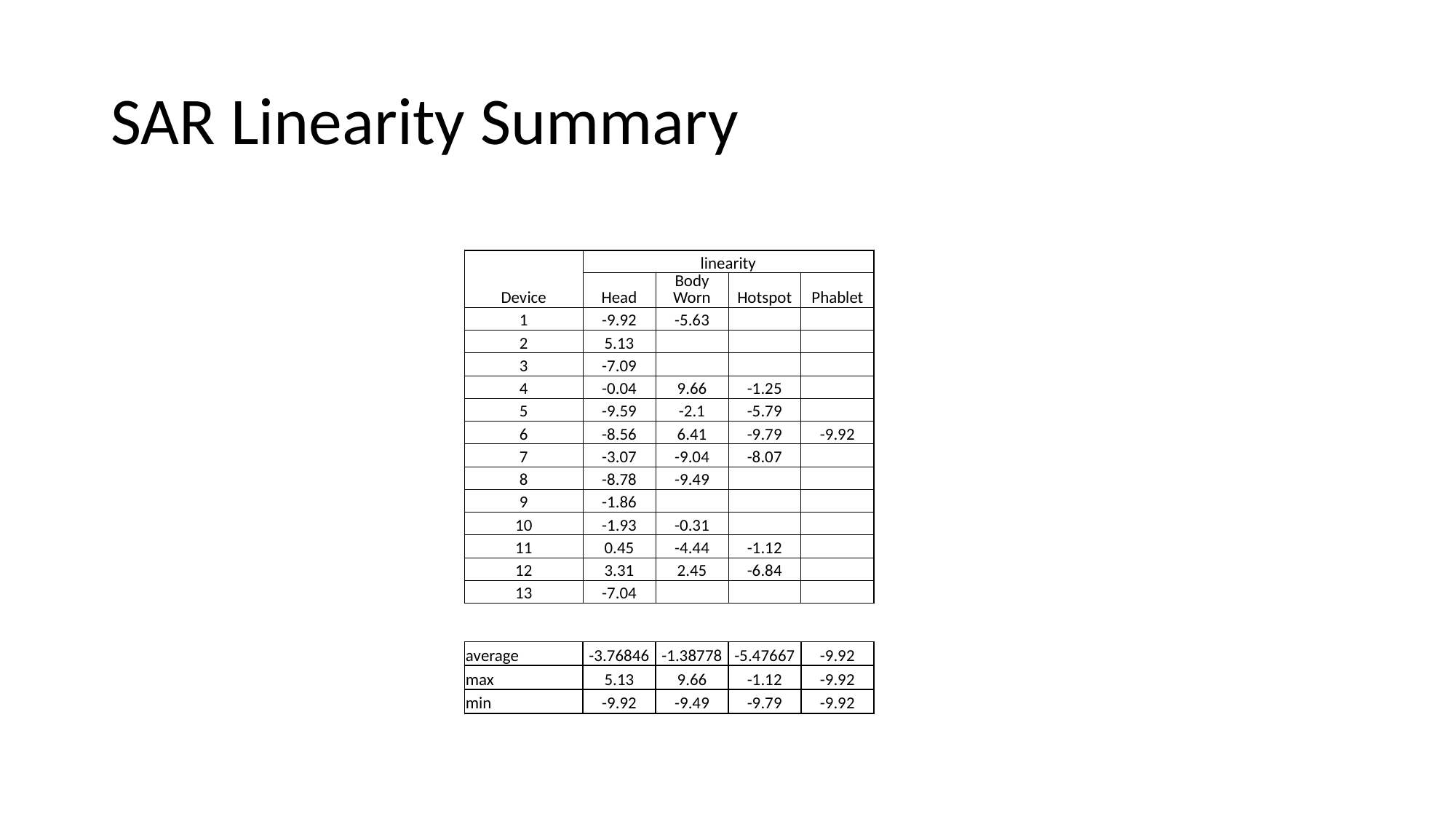

# SAR Linearity Summary
| Device | linearity |  |  |  |
| --- | --- | --- | --- | --- |
|  | Head | Body Worn | Hotspot | Phablet |
| 1 | -9.92 | -5.63 |  |  |
| 2 | 5.13 |  |  |  |
| 3 | -7.09 |  |  |  |
| 4 | -0.04 | 9.66 | -1.25 |  |
| 5 | -9.59 | -2.1 | -5.79 |  |
| 6 | -8.56 | 6.41 | -9.79 | -9.92 |
| 7 | -3.07 | -9.04 | -8.07 |  |
| 8 | -8.78 | -9.49 |  |  |
| 9 | -1.86 |  |  |  |
| 10 | -1.93 | -0.31 |  |  |
| 11 | 0.45 | -4.44 | -1.12 |  |
| 12 | 3.31 | 2.45 | -6.84 |  |
| 13 | -7.04 |  |  |  |
|  |  |  |  |  |
| average | -3.76846 | -1.38778 | -5.47667 | -9.92 |
| max | 5.13 | 9.66 | -1.12 | -9.92 |
| min | -9.92 | -9.49 | -9.79 | -9.92 |